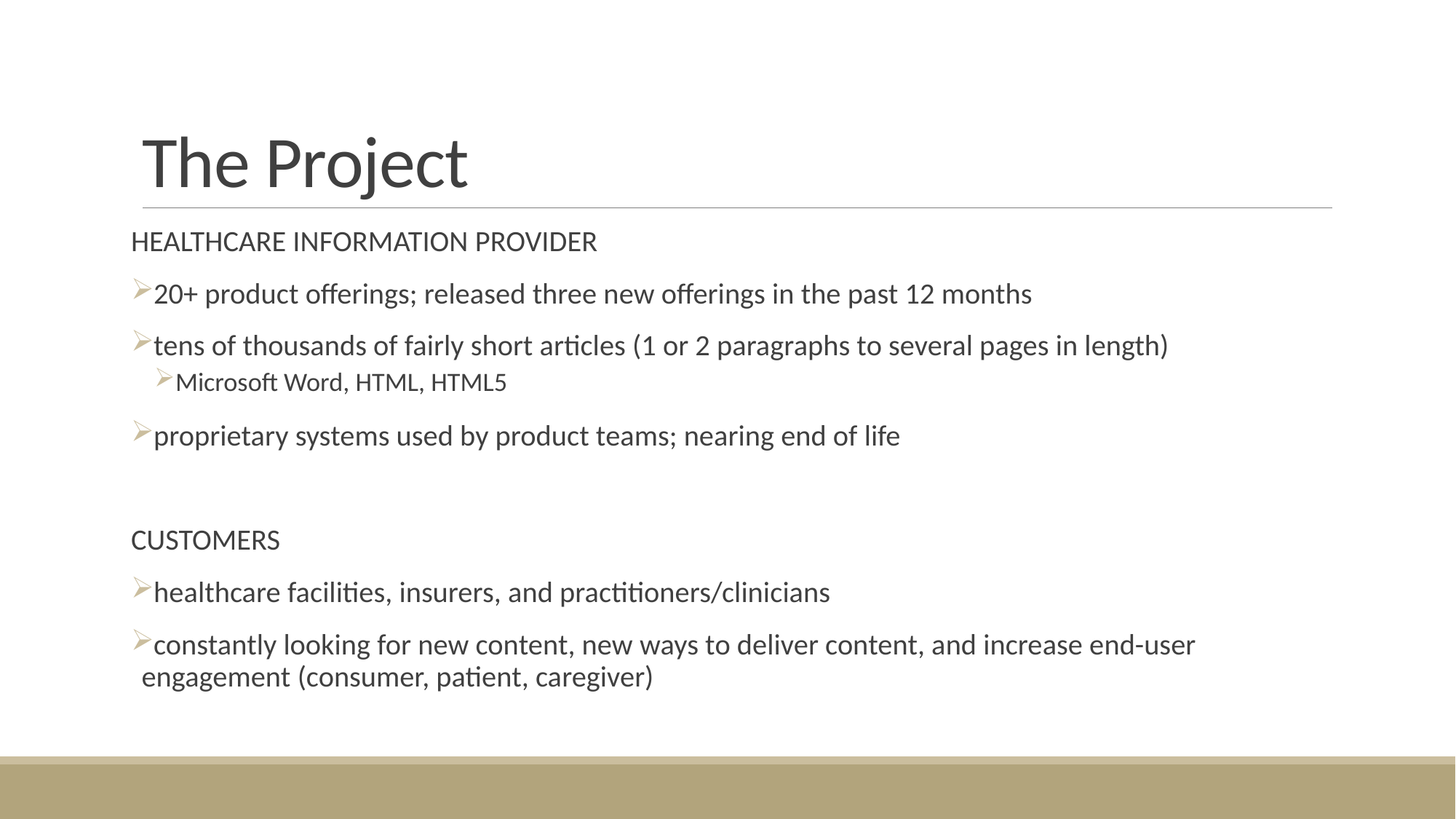

# The Project
HEALTHCARE INFORMATION PROVIDER
20+ product offerings; released three new offerings in the past 12 months
tens of thousands of fairly short articles (1 or 2 paragraphs to several pages in length)
Microsoft Word, HTML, HTML5
proprietary systems used by product teams; nearing end of life

CUSTOMERS
healthcare facilities, insurers, and practitioners/clinicians
constantly looking for new content, new ways to deliver content, and increase end-user engagement (consumer, patient, caregiver)